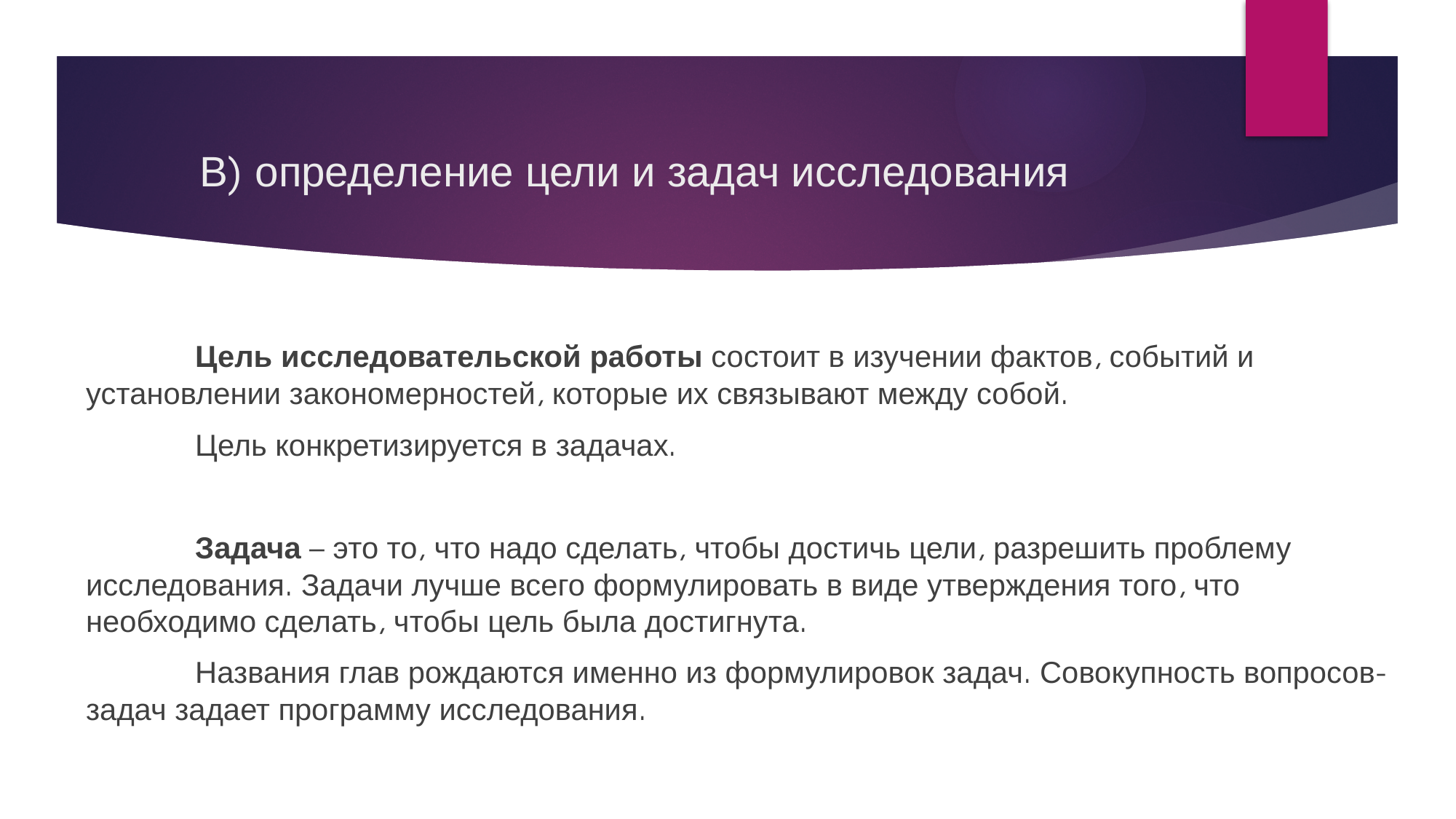

# В) определение цели и задач исследования
	Цель исследовательской работы состоит в изучении фактов, событий и установлении закономерностей, которые их связывают между собой.
	Цель конкретизируется в задачах.

	Задача – это то, что надо сделать, чтобы достичь цели, разрешить проблему исследования. Задачи лучше всего формулировать в виде утверждения того, что необходимо сделать, чтобы цель была достигнута.
	Названия глав рождаются именно из формулировок задач. Совокупность вопросов-задач задает программу исследования.